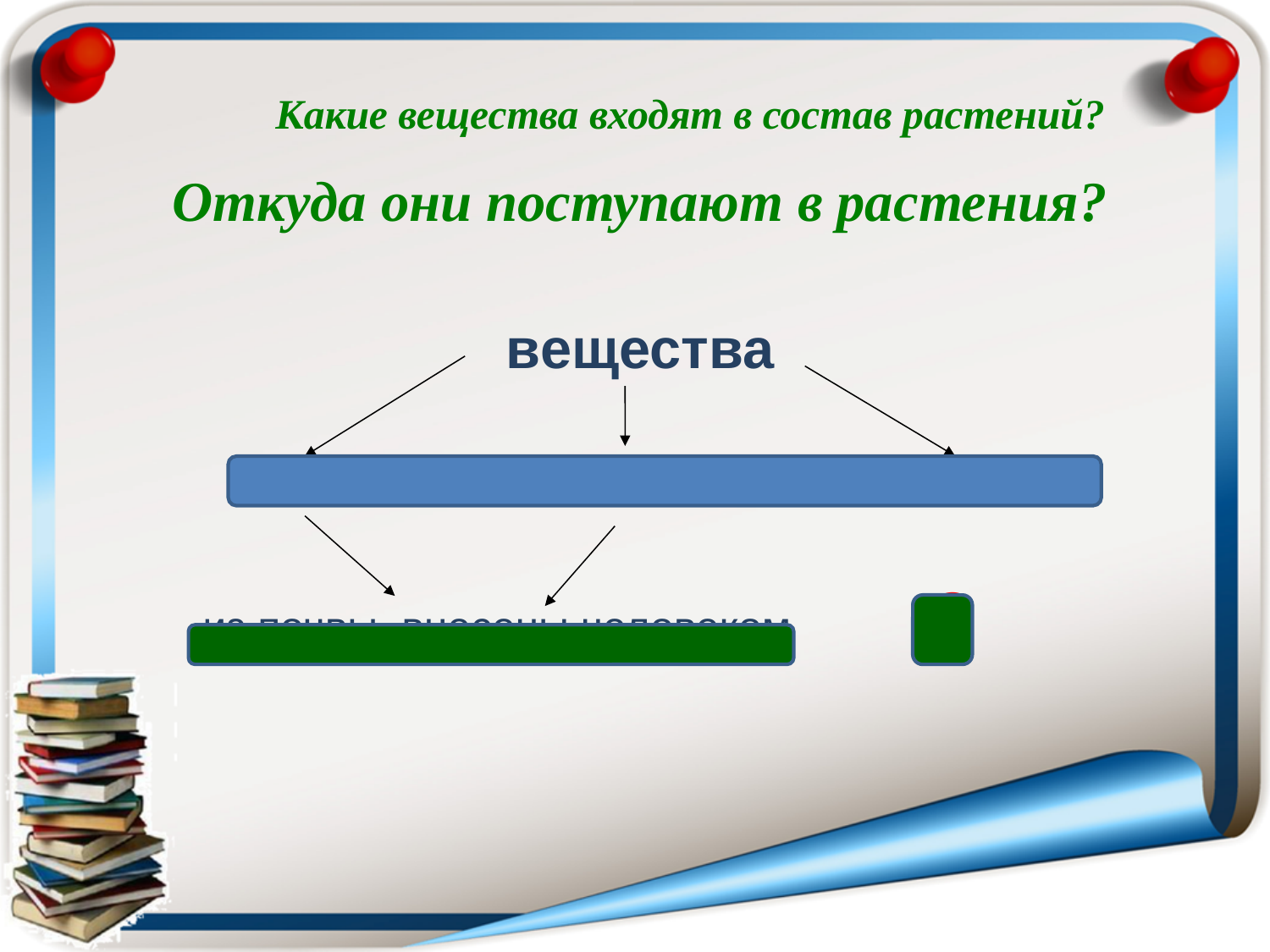

# Какие вещества входят в состав растений?
Откуда они поступают в растения?
вещества

              вода          минеральные         органические

           из почвы, внесены человеком         ?